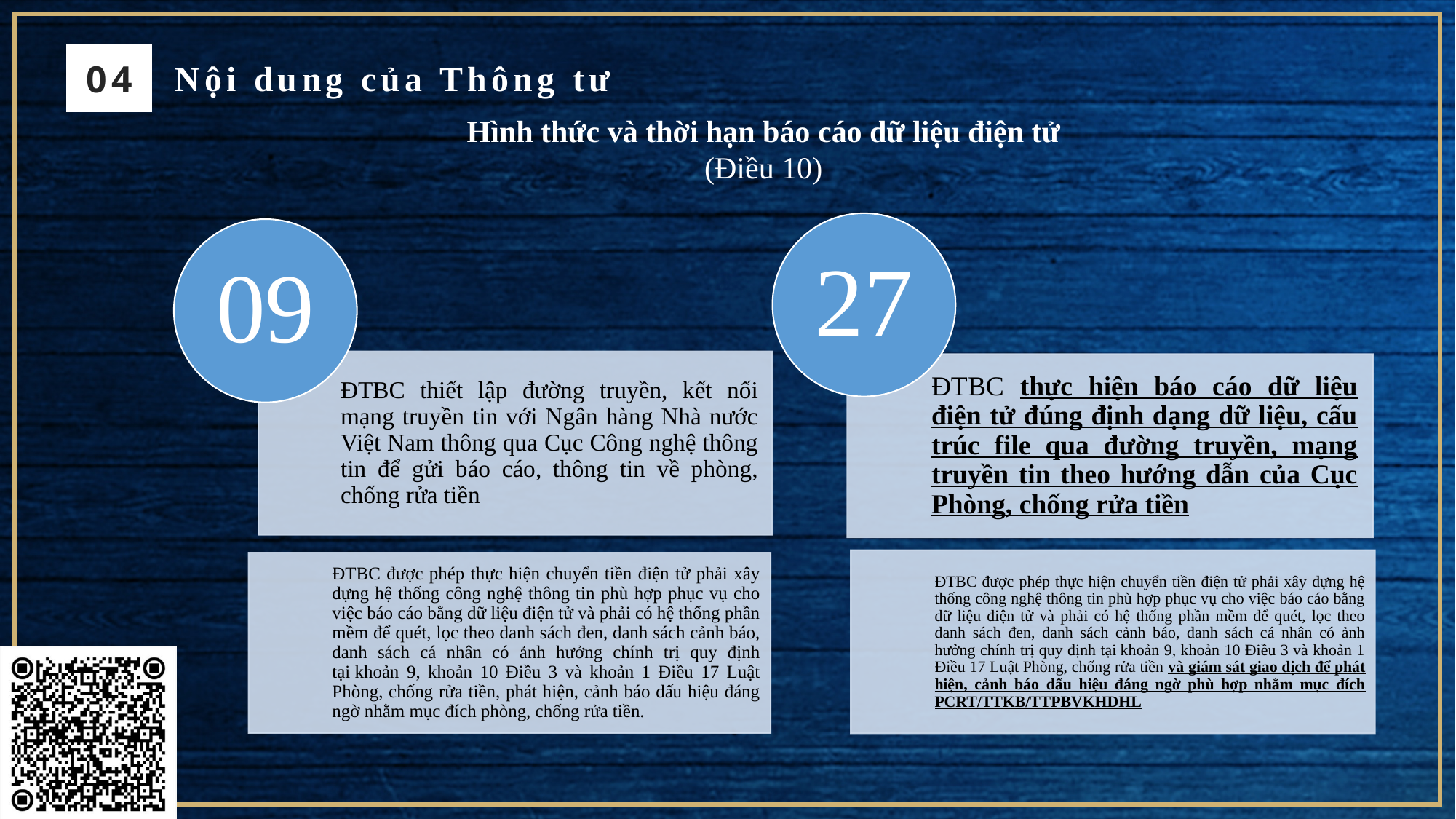

04
Nội dung của Thông tư
Hình thức và thời hạn báo cáo dữ liệu điện tử
(Điều 10)

ĐTBC thiết lập đường truyền, kết nối mạng truyền tin với Ngân hàng Nhà nước Việt Nam thông qua Cục Công nghệ thông tin để gửi báo cáo, thông tin về phòng, chống rửa tiền
ĐTBC được phép thực hiện chuyển tiền điện tử phải xây dựng hệ thống công nghệ thông tin phù hợp phục vụ cho việc báo cáo bằng dữ liệu điện tử và phải có hệ thống phần mềm để quét, lọc theo danh sách đen, danh sách cảnh báo, danh sách cá nhân có ảnh hưởng chính trị quy định tại khoản 9, khoản 10 Điều 3 và khoản 1 Điều 17 Luật Phòng, chống rửa tiền, phát hiện, cảnh báo dấu hiệu đáng ngờ nhằm mục đích phòng, chống rửa tiền.
09
ĐTBC thực hiện báo cáo dữ liệu điện tử đúng định dạng dữ liệu, cấu trúc file qua đường truyền, mạng truyền tin theo hướng dẫn của Cục Phòng, chống rửa tiền
ĐTBC được phép thực hiện chuyển tiền điện tử phải xây dựng hệ thống công nghệ thông tin phù hợp phục vụ cho việc báo cáo bằng dữ liệu điện tử và phải có hệ thống phần mềm để quét, lọc theo danh sách đen, danh sách cảnh báo, danh sách cá nhân có ảnh hưởng chính trị quy định tại khoản 9, khoản 10 Điều 3 và khoản 1 Điều 17 Luật Phòng, chống rửa tiền và giám sát giao dịch để phát hiện, cảnh báo dấu hiệu đáng ngờ phù hợp nhằm mục đích PCRT/TTKB/TTPBVKHDHL
27